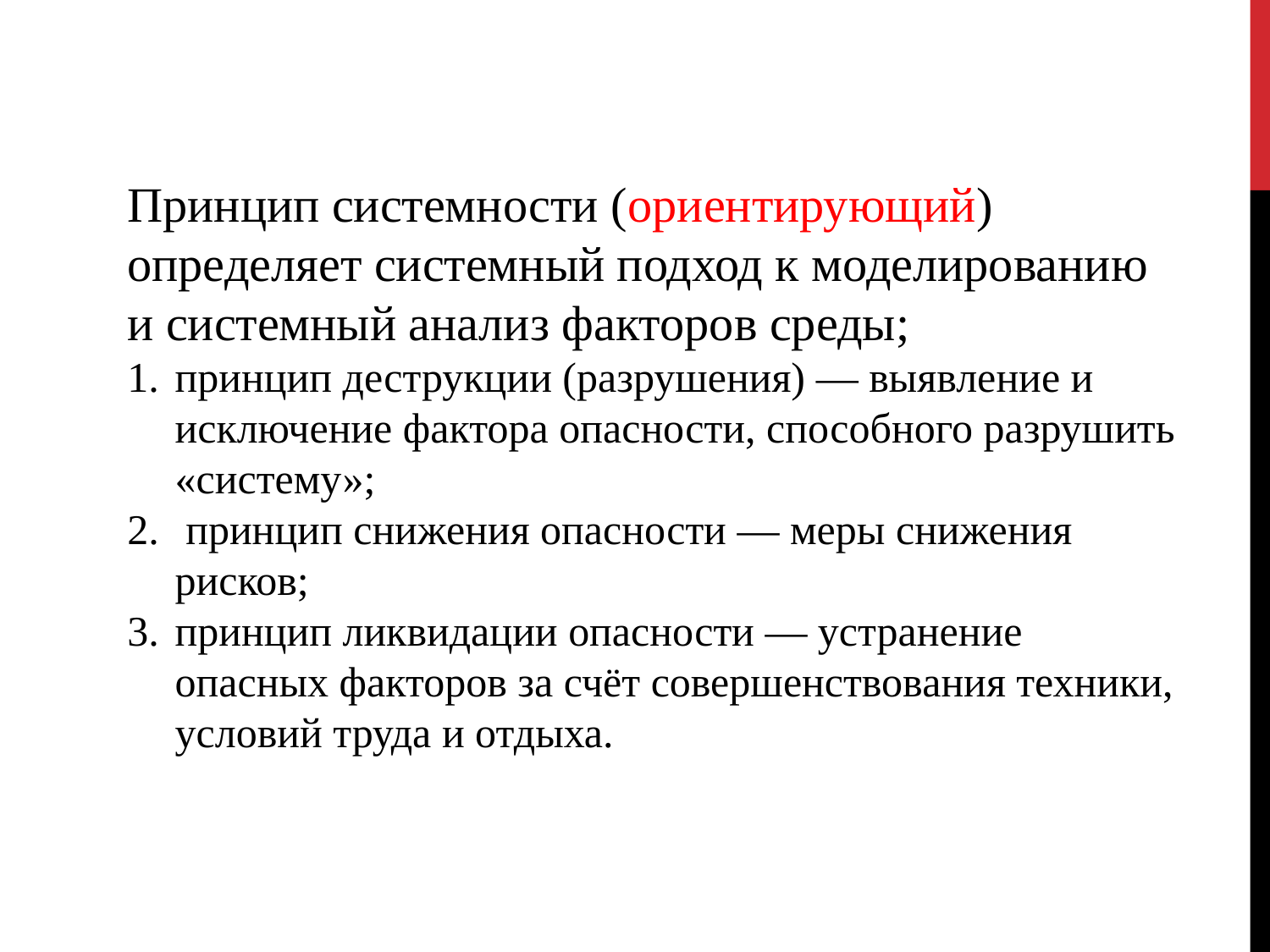

Принцип системности (ориентирующий) определяет системный подход к моделированию и системный анализ факторов среды;
принцип деструкции (разрушения) — выявление и исключение фактора опасности, способного разрушить «систему»;
 принцип снижения опасности — меры снижения рисков;
принцип ликвидации опасности — устранение опасных факторов за счёт совершенствования техники, условий труда и отдыха.